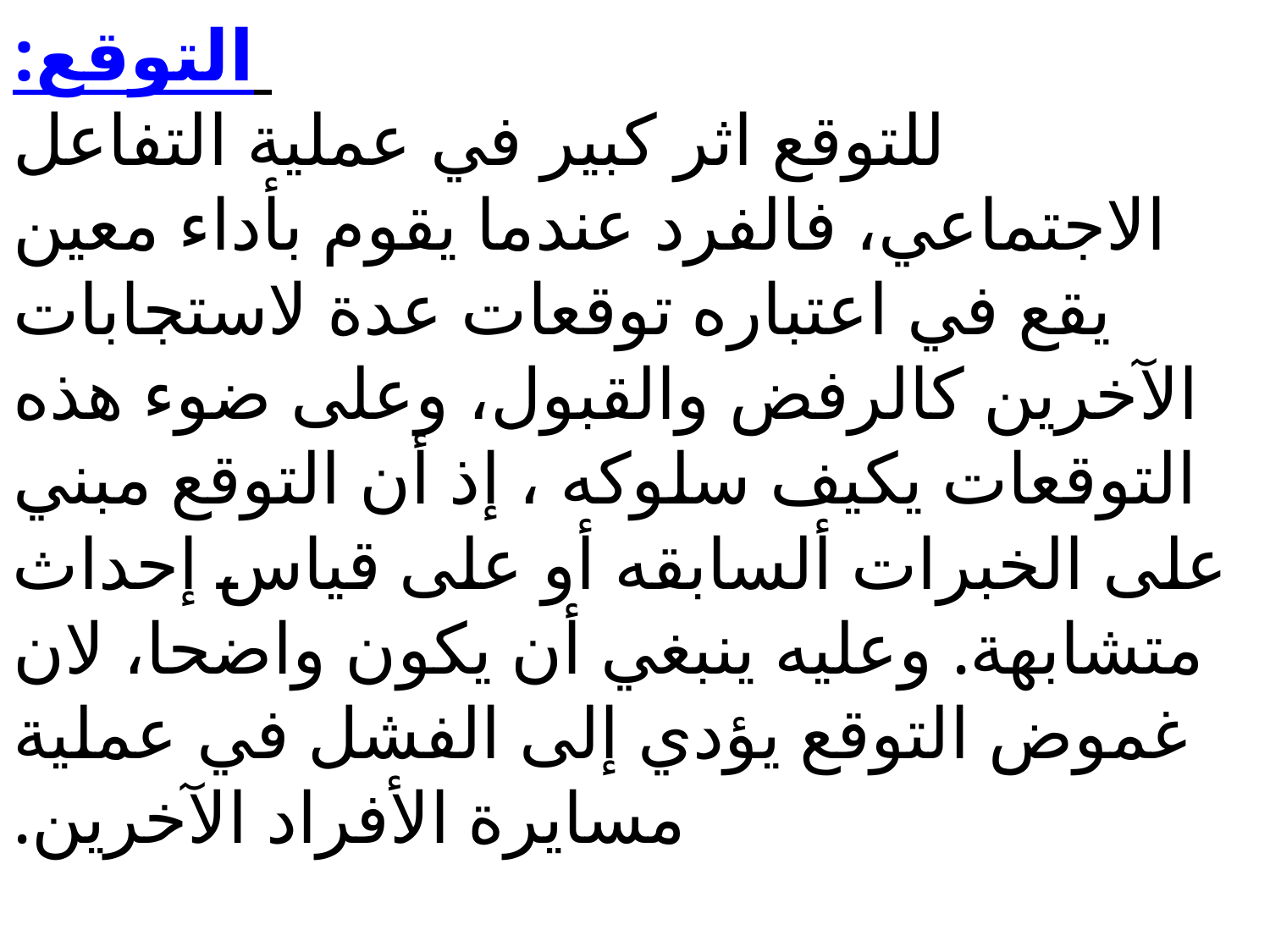

# التوقع: للتوقع اثر كبير في عملية التفاعل الاجتماعي، فالفرد عندما يقوم بأداء معين يقع في اعتباره توقعات عدة لاستجابات الآخرين كالرفض والقبول، وعلى ضوء هذه التوقعات يكيف سلوكه ، إذ أن التوقع مبني على الخبرات ألسابقه أو على قياس إحداث متشابهة. وعليه ينبغي أن يكون واضحا، لان غموض التوقع يؤدي إلى الفشل في عملية مسايرة الأفراد الآخرين.